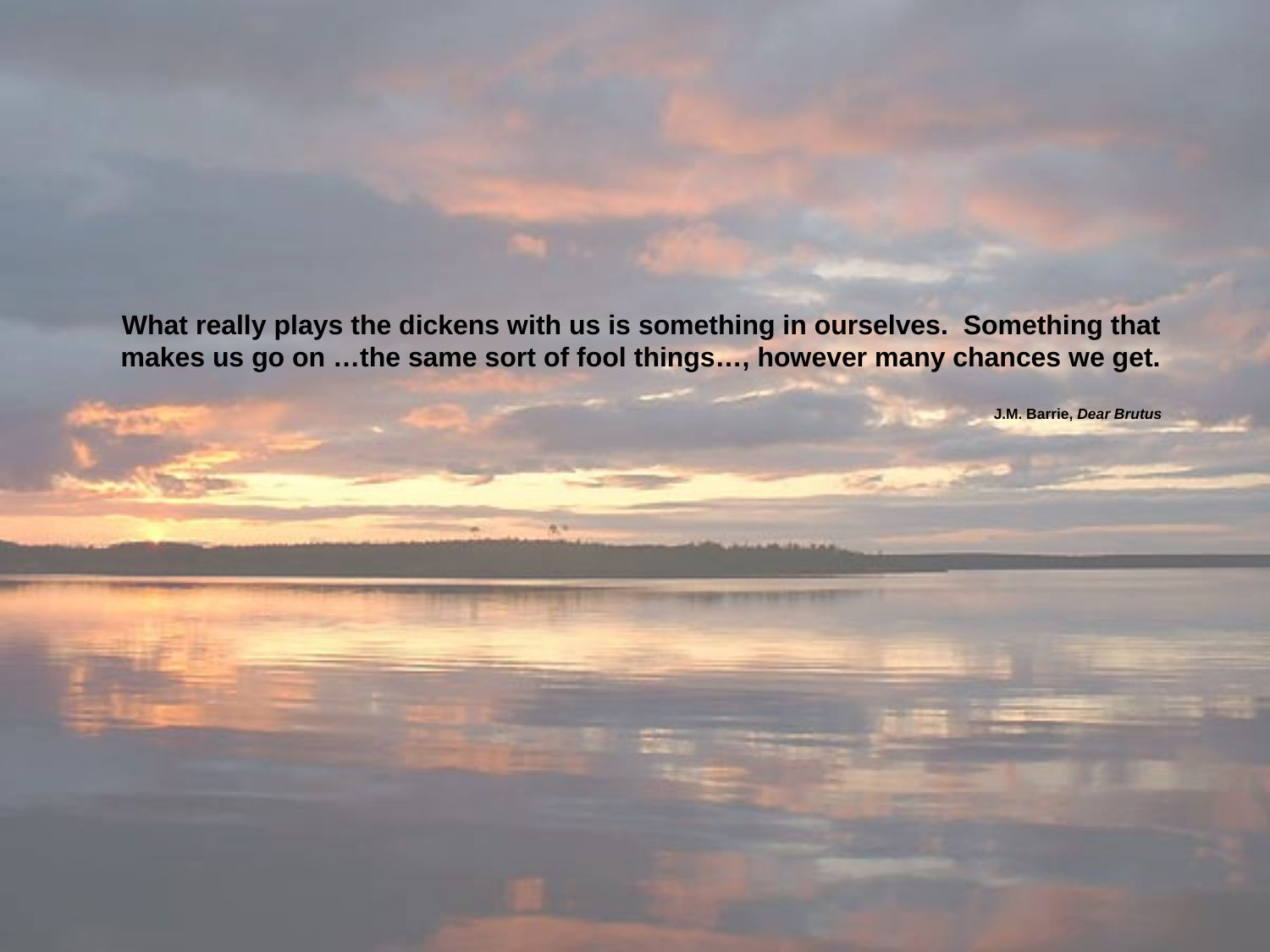

# What really plays the dickens with us is something in ourselves.  Something that makes us go on …the same sort of fool things…, however many chances we get. J.M. Barrie, Dear Brutus